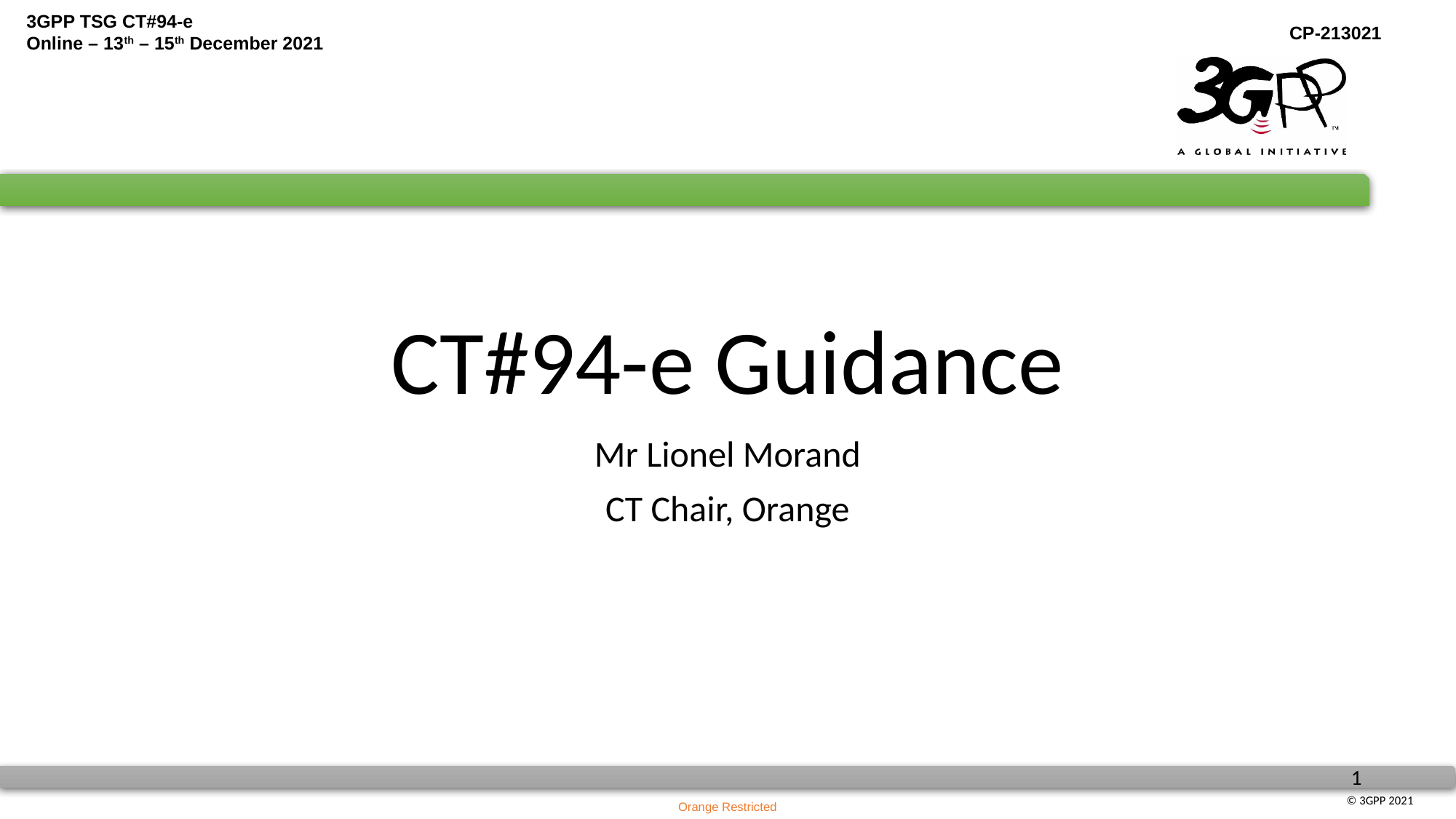

# CT#94-e Guidance
Mr Lionel Morand
CT Chair, Orange